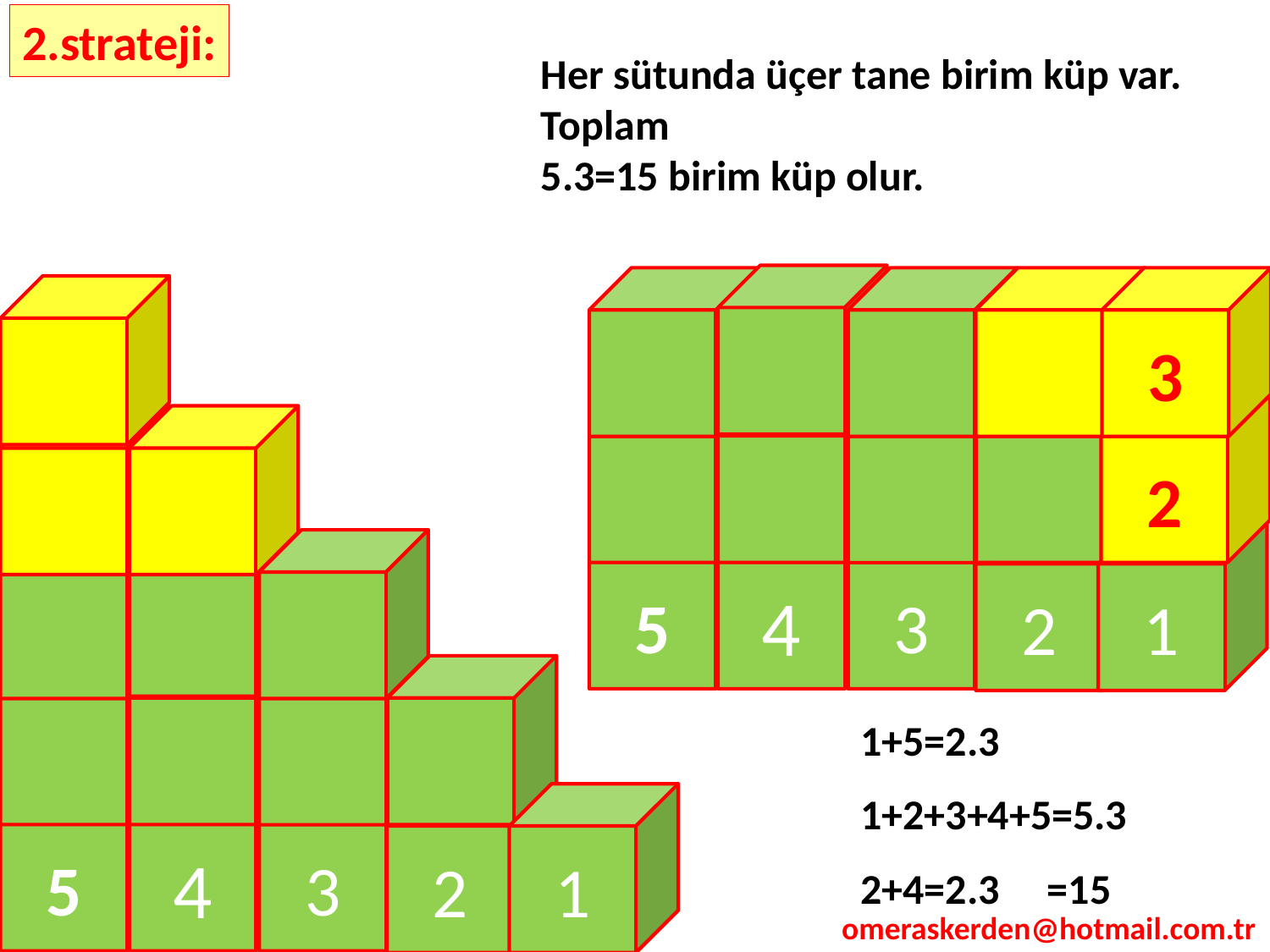

2.strateji:
Her sütunda üçer tane birim küp var.
Toplam
5.3=15 birim küp olur.

3

2

5
4
3
2
1

1+5=2.3

1+2+3+4+5=5.3

2+4=2.3     =15
5
4
3
2
1
omeraskerden@hotmail.com.tr